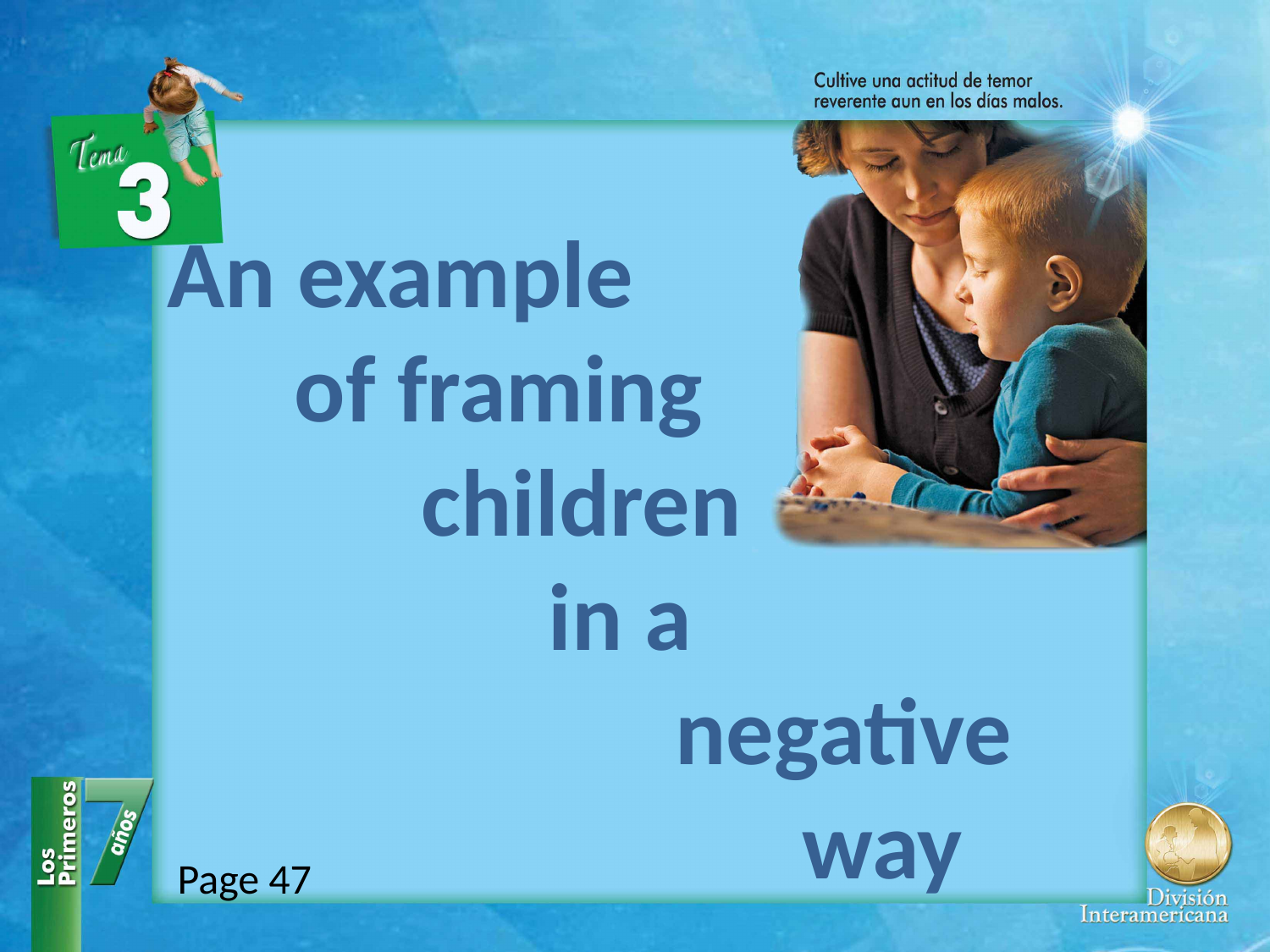

An example
	of framing
		children
			in a
				negative
					way
Page 47